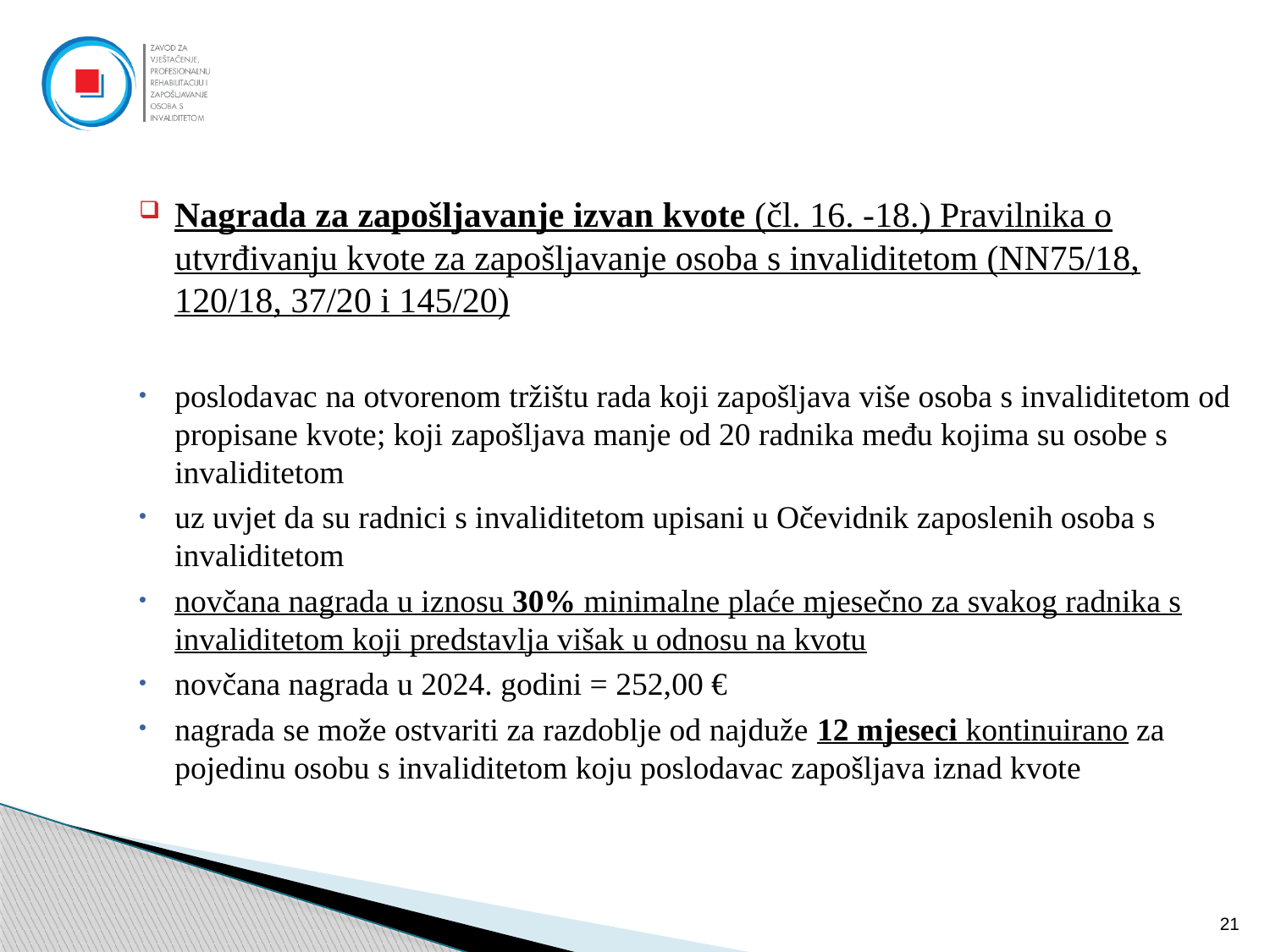

Nagrada za zapošljavanje izvan kvote (čl. 16. -18.) Pravilnika o utvrđivanju kvote za zapošljavanje osoba s invaliditetom (NN75/18, 120/18, 37/20 i 145/20)

poslodavac na otvorenom tržištu rada koji zapošljava više osoba s invaliditetom od propisane kvote; koji zapošljava manje od 20 radnika među kojima su osobe s invaliditetom
uz uvjet da su radnici s invaliditetom upisani u Očevidnik zaposlenih osoba s invaliditetom
novčana nagrada u iznosu 30% minimalne plaće mjesečno za svakog radnika s invaliditetom koji predstavlja višak u odnosu na kvotu
novčana nagrada u 2024. godini = 252,00 €
nagrada se može ostvariti za razdoblje od najduže 12 mjeseci kontinuirano za pojedinu osobu s invaliditetom koju poslodavac zapošljava iznad kvote

21